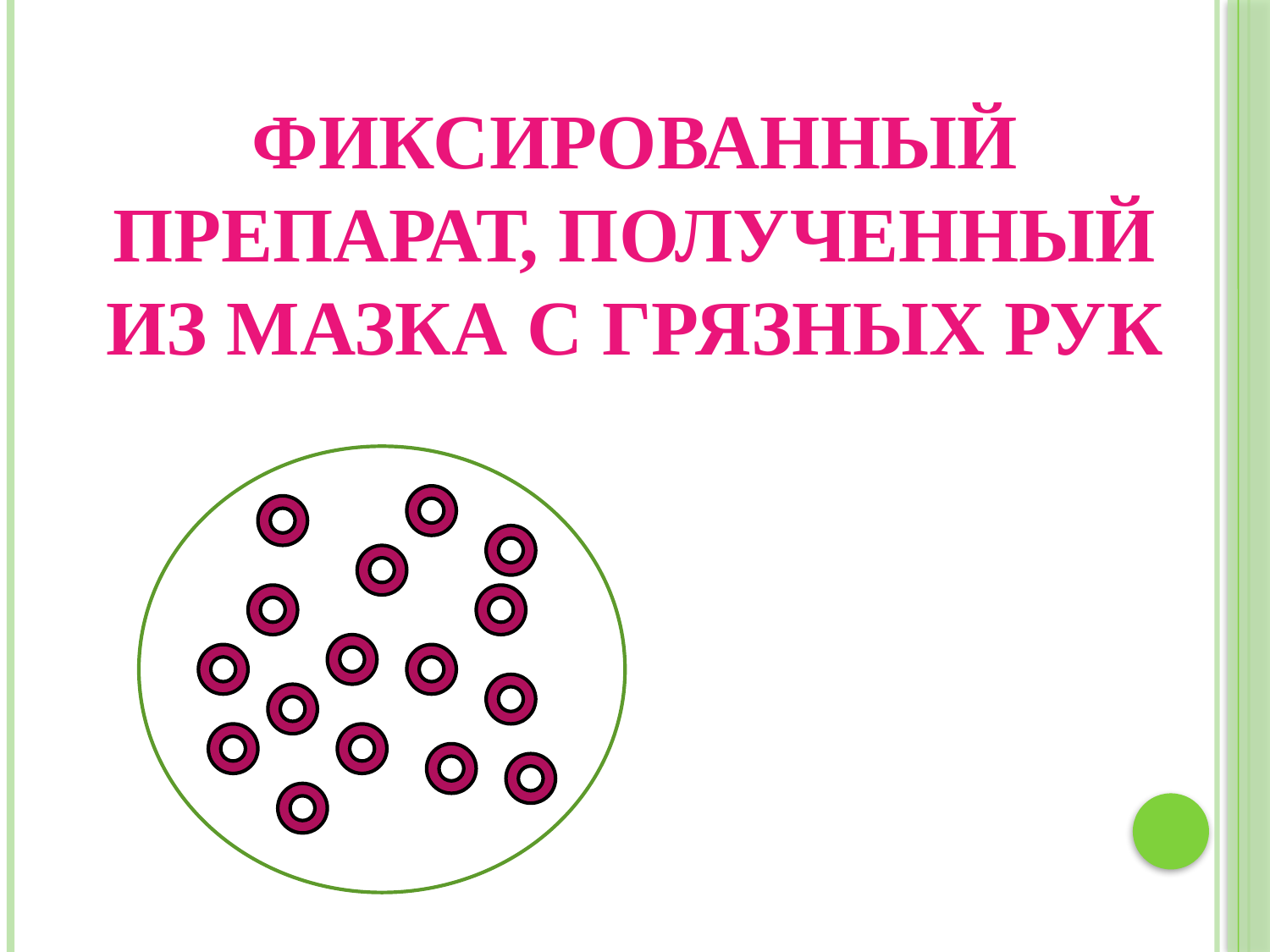

# Фиксированный препарат, полученный из мазка с грязных рук